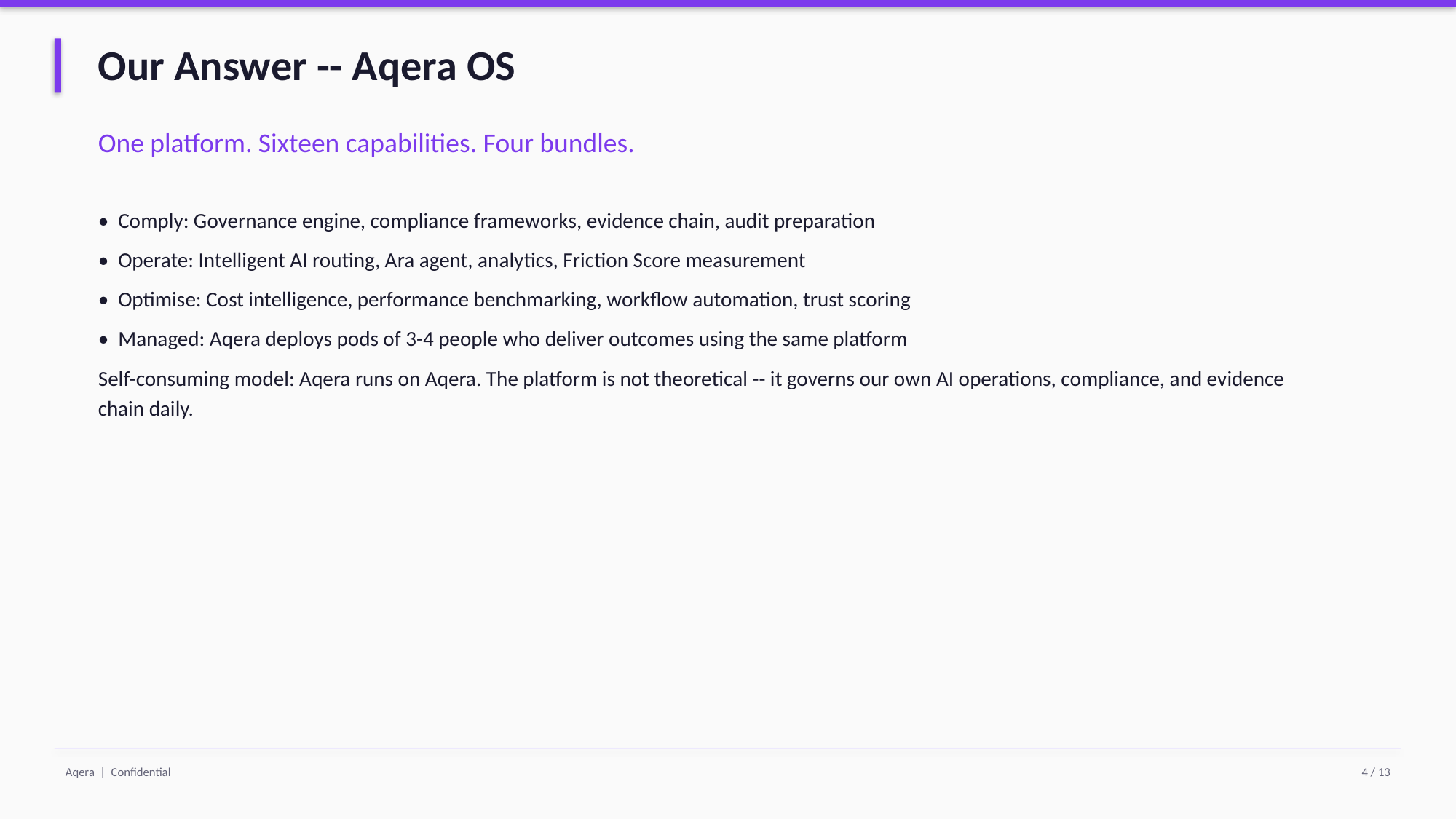

Our Answer -- Aqera OS

One platform. Sixteen capabilities. Four bundles.
•  Comply: Governance engine, compliance frameworks, evidence chain, audit preparation
•  Operate: Intelligent AI routing, Ara agent, analytics, Friction Score measurement
•  Optimise: Cost intelligence, performance benchmarking, workflow automation, trust scoring
•  Managed: Aqera deploys pods of 3-4 people who deliver outcomes using the same platform
Self-consuming model: Aqera runs on Aqera. The platform is not theoretical -- it governs our own AI operations, compliance, and evidence chain daily.

Aqera  |  Confidential
4 / 13